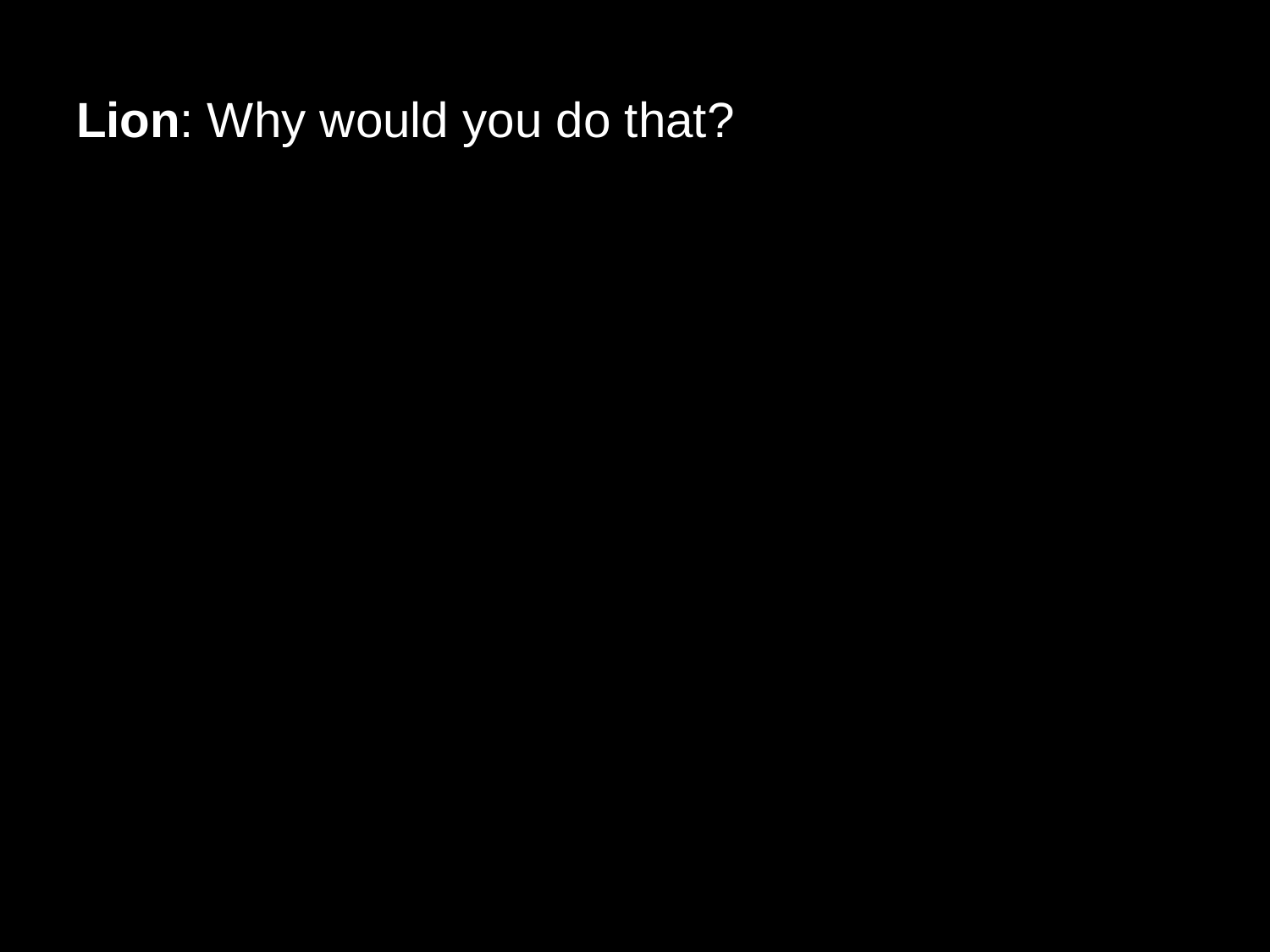

# Lion: Why would you do that?